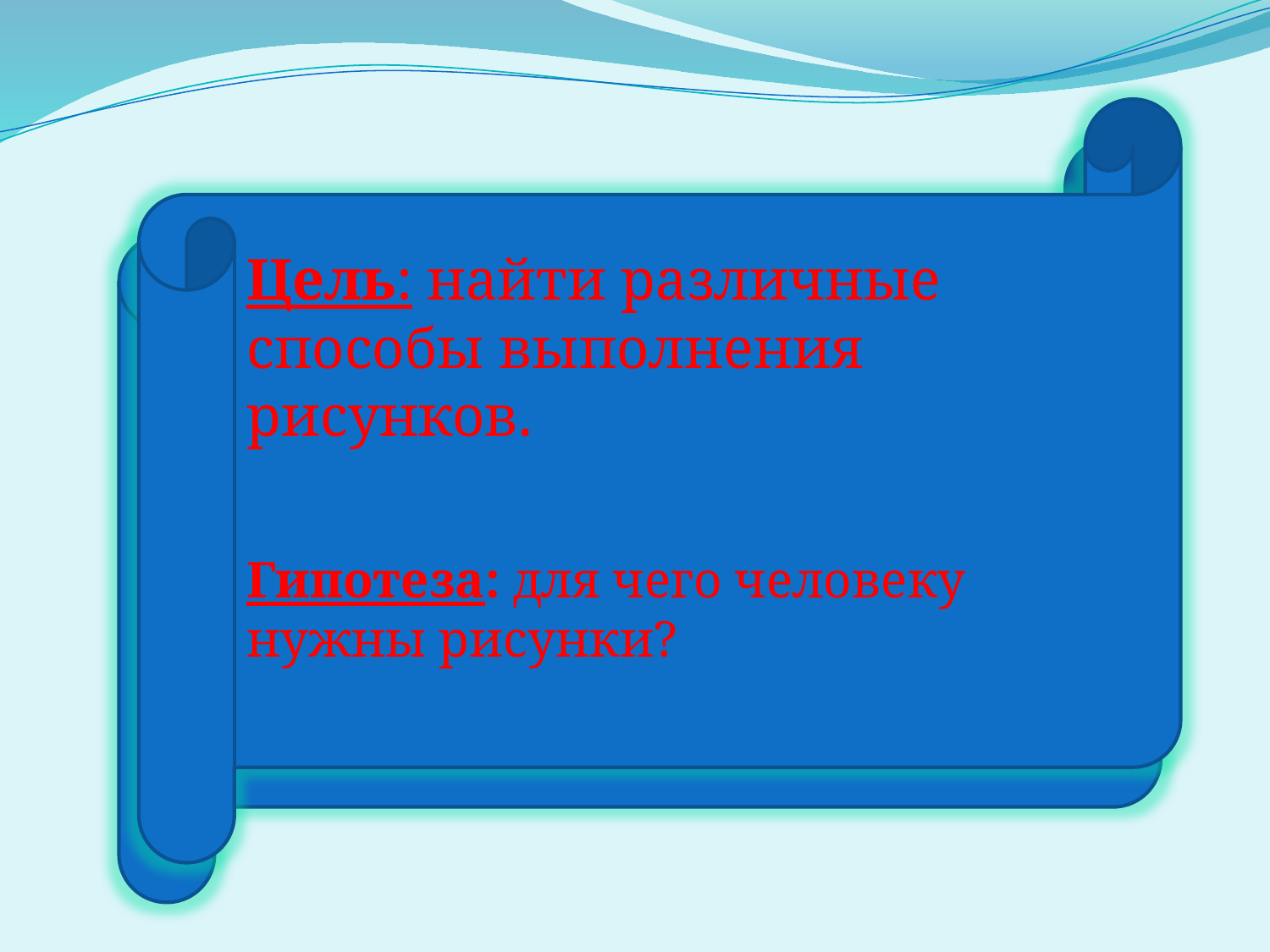

Цель: найти различные способы выполнения рисунков.

Гипотеза: для чего человеку нужны рисунки?